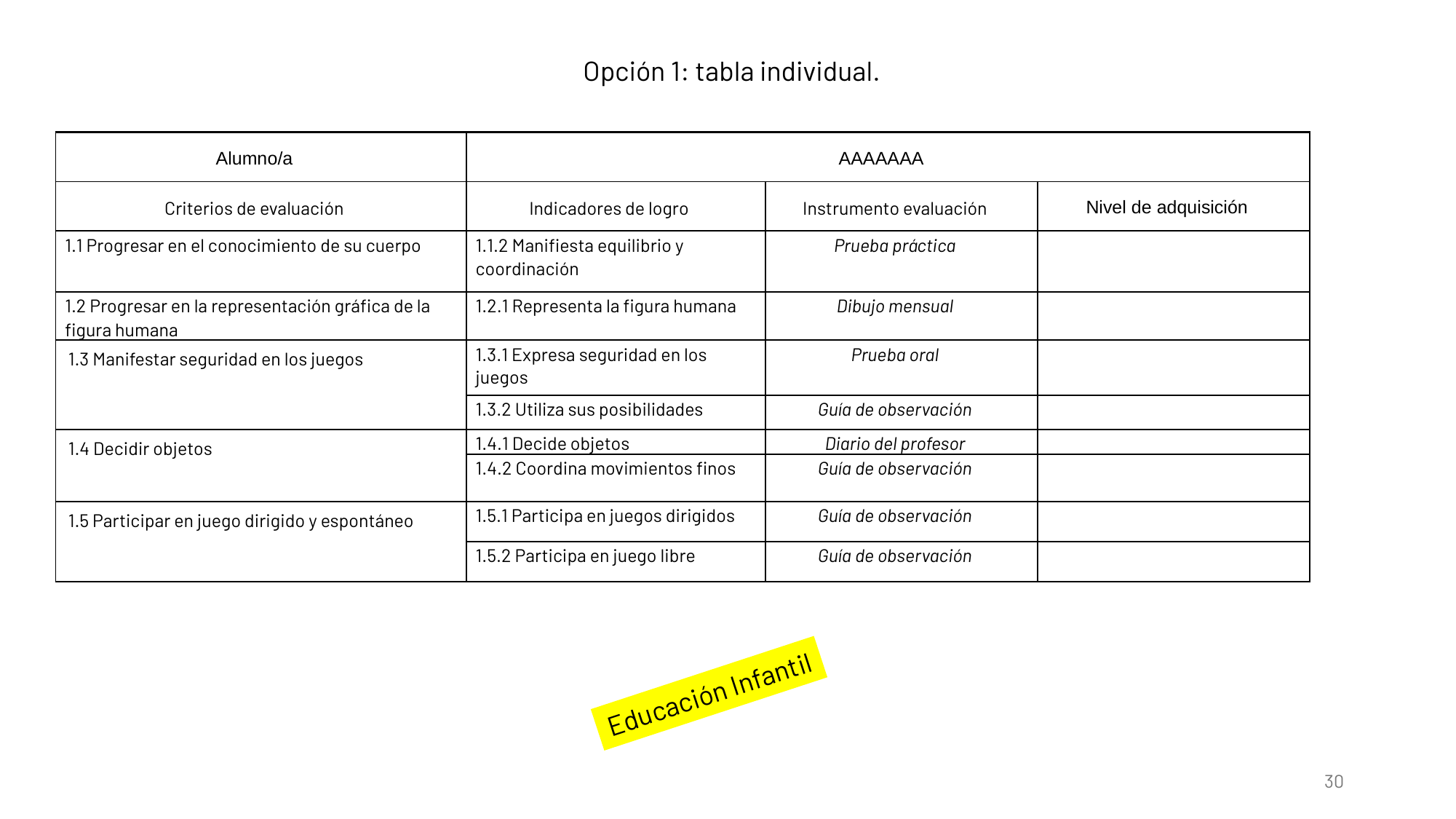

Opción 1: tabla individual.
| Alumno/a | AAAAAAA |  |  |
| --- | --- | --- | --- |
| Criterios de evaluación | Indicadores de logro | Instrumento evaluación | Nivel de adquisición |
| 1.1 Progresar en el conocimiento de su cuerpo | 1.1.2 Manifiesta equilibrio y coordinación | Prueba práctica |  |
| 1.2 Progresar en la representación gráfica de la figura humana | 1.2.1 Representa la figura humana | Dibujo mensual |  |
| 1.3 Manifestar seguridad en los juegos | 1.3.1 Expresa seguridad en los juegos | Prueba oral |  |
|  | 1.3.2 Utiliza sus posibilidades | Guía de observación |  |
| 1.4 Decidir objetos | 1.4.1 Decide objetos | Diario del profesor |  |
|  | 1.4.2 Coordina movimientos finos | Guía de observación |  |
| 1.5 Participar en juego dirigido y espontáneo | 1.5.1 Participa en juegos dirigidos | Guía de observación |  |
|  | 1.5.2 Participa en juego libre | Guía de observación |  |
Educación Infantil
30